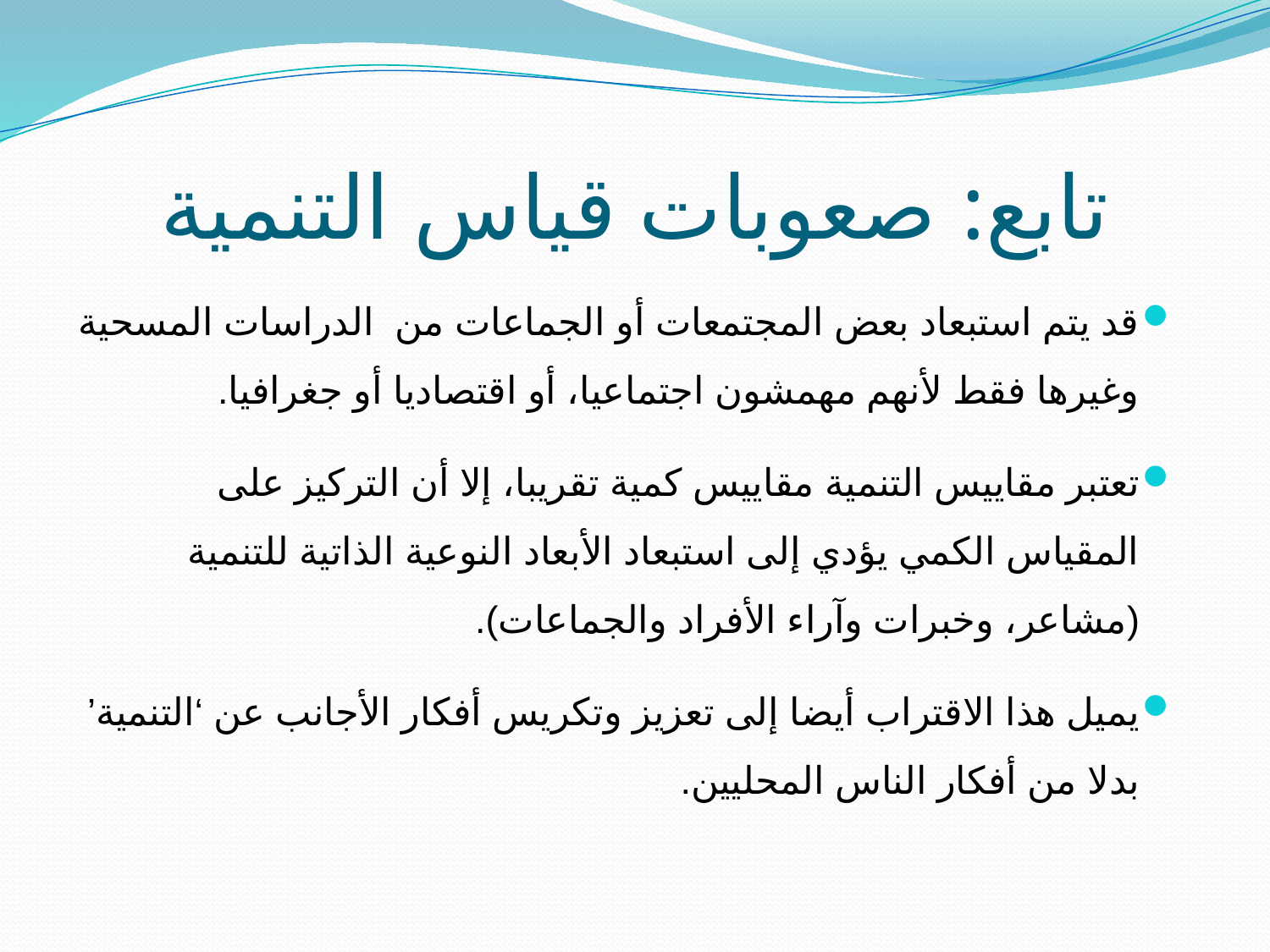

# تابع: صعوبات قياس التنمية
قد يتم استبعاد بعض المجتمعات أو الجماعات من  الدراسات المسحية وغيرها فقط لأنهم مهمشون اجتماعيا، أو اقتصاديا أو جغرافيا.
تعتبر مقاييس التنمية مقاييس كمية تقريبا، إلا أن التركيز على المقياس الكمي يؤدي إلى استبعاد الأبعاد النوعية الذاتية للتنمية (مشاعر، وخبرات وآراء الأفراد والجماعات).
يميل هذا الاقتراب أيضا إلى تعزيز وتكريس أفكار الأجانب عن ‘التنمية’ بدلا من أفكار الناس المحليين.